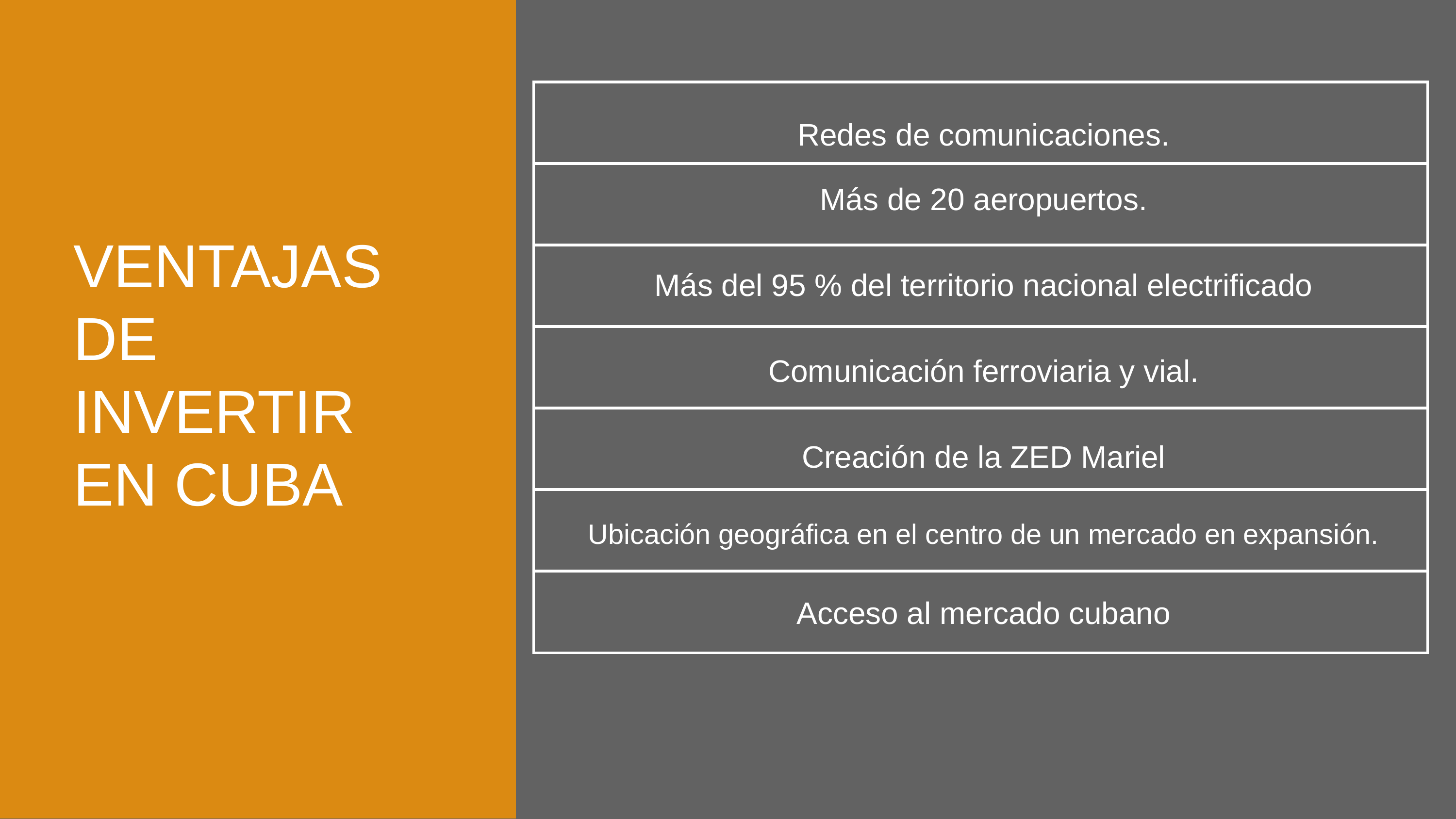

|  |
| --- |
|  |
|  |
|  |
|  |
|  |
|  |
Redes de comunicaciones.

Más de 20 aeropuertos.

VENTAJAS DE INVERTIR EN CUBA

Más del 95 % del territorio nacional electrificado
Comunicación ferroviaria y vial.

Creación de la ZED Mariel

Ubicación geográfica en el centro de un mercado en expansión.

Acceso al mercado cubano